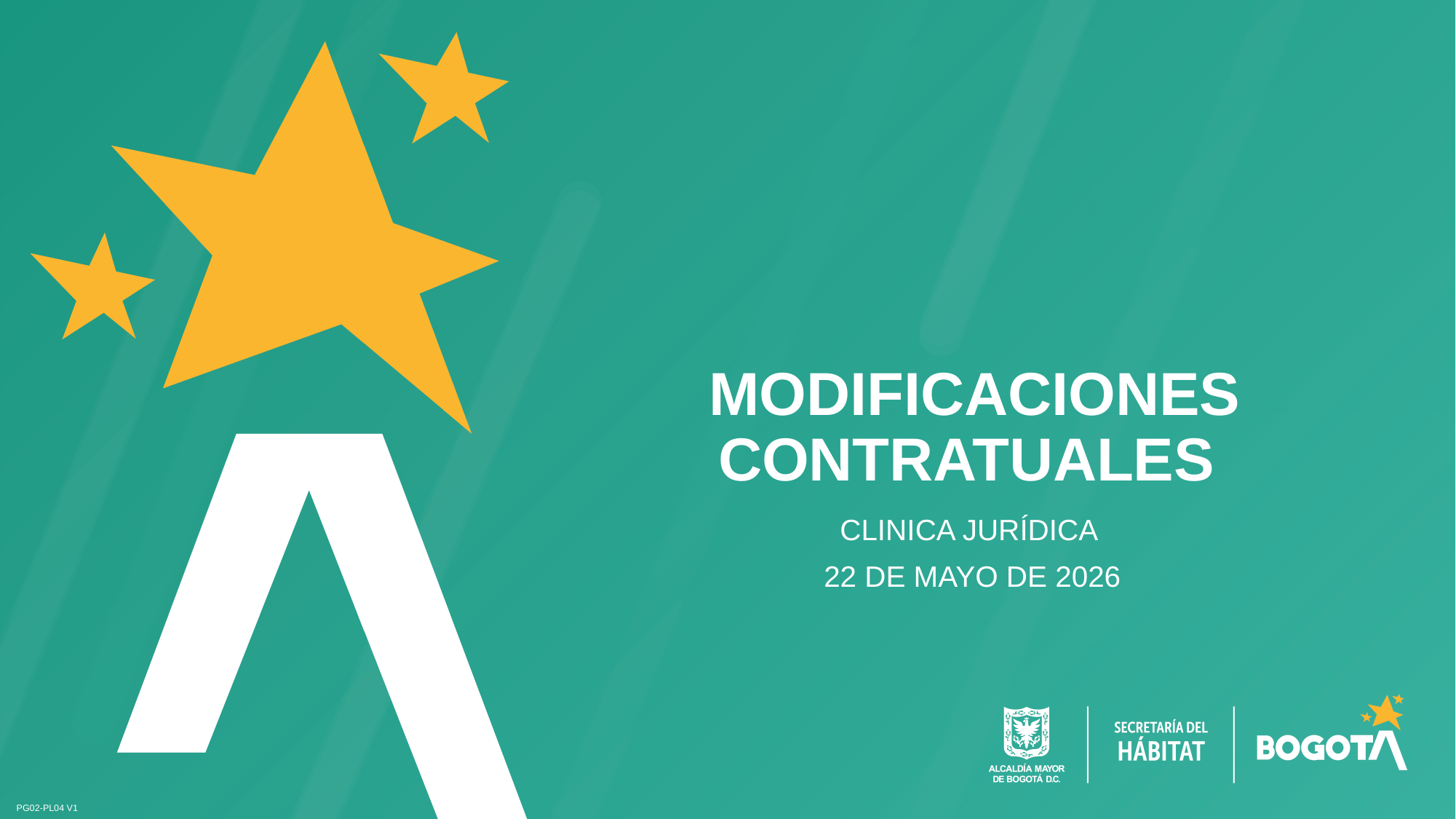

# MODIFICACIONES CONTRATUALES
CLINICA JURÍDICA
22 DE MAYO DE 2026
PG02-PL04 V1